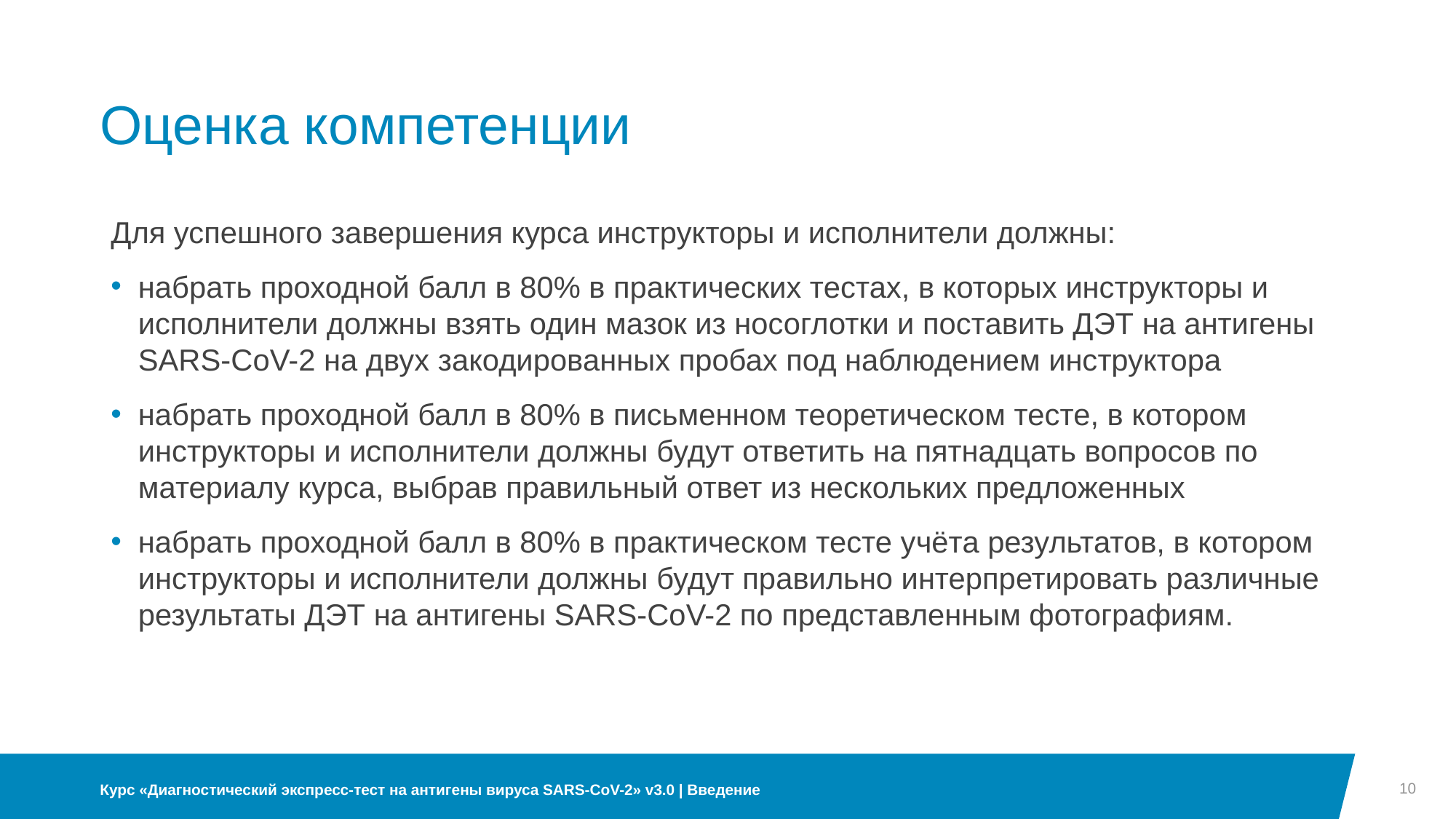

# Оценка компетенции
Для успешного завершения курса инструкторы и исполнители должны:
набрать проходной балл в 80% в практических тестах, в которых инструкторы и исполнители должны взять один мазок из носоглотки и поставить ДЭТ на антигены SARS-CoV-2 на двух закодированных пробах под наблюдением инструктора
набрать проходной балл в 80% в письменном теоретическом тесте, в котором инструкторы и исполнители должны будут ответить на пятнадцать вопросов по материалу курса, выбрав правильный ответ из нескольких предложенных
набрать проходной балл в 80% в практическом тесте учёта результатов, в котором инструкторы и исполнители должны будут правильно интерпретировать различные результаты ДЭТ на антигены SARS-CoV-2 по представленным фотографиям.

10
Курс «Диагностический экспресс-тест на антигены вируса SARS-CoV-2» v3.0 | Введение